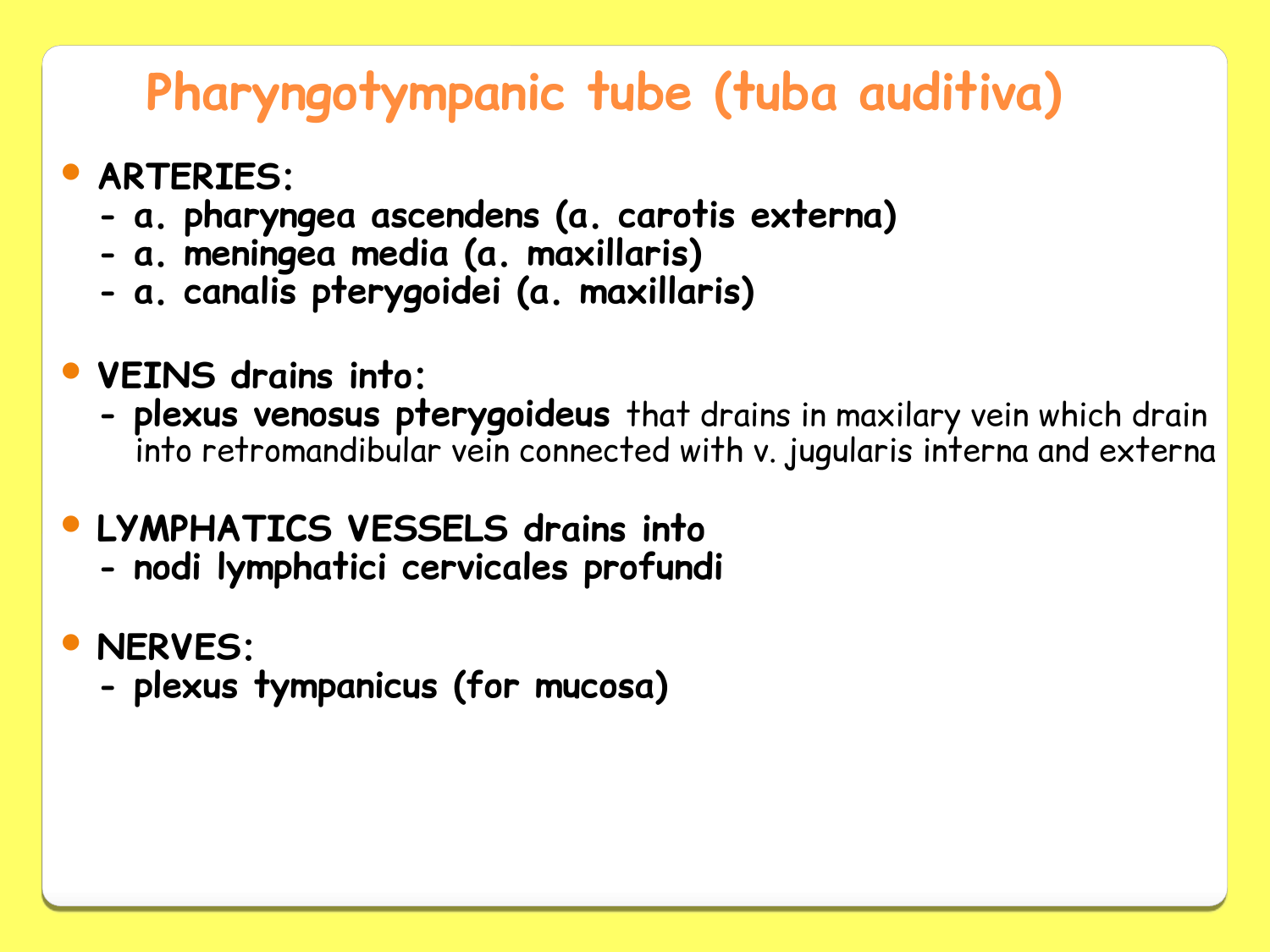

Pharyngotympanic tube (tuba auditiva)
ARTERIES:
- a. pharyngea ascendens (a. carotis externa)
- a. meningea media (a. maxillaris)
- a. canalis pterygoidei (a. maxillaris)
VEINS drains into:
- plexus venosus pterygoideus that drains in maxilary vein which drain
    into retromandibular vein connected with v. jugularis interna and externa
LYMPHATICS VESSELS drains into
- nodi lymphatici cervicales profundi
NERVES:
- plexus tympanicus (for mucosa)